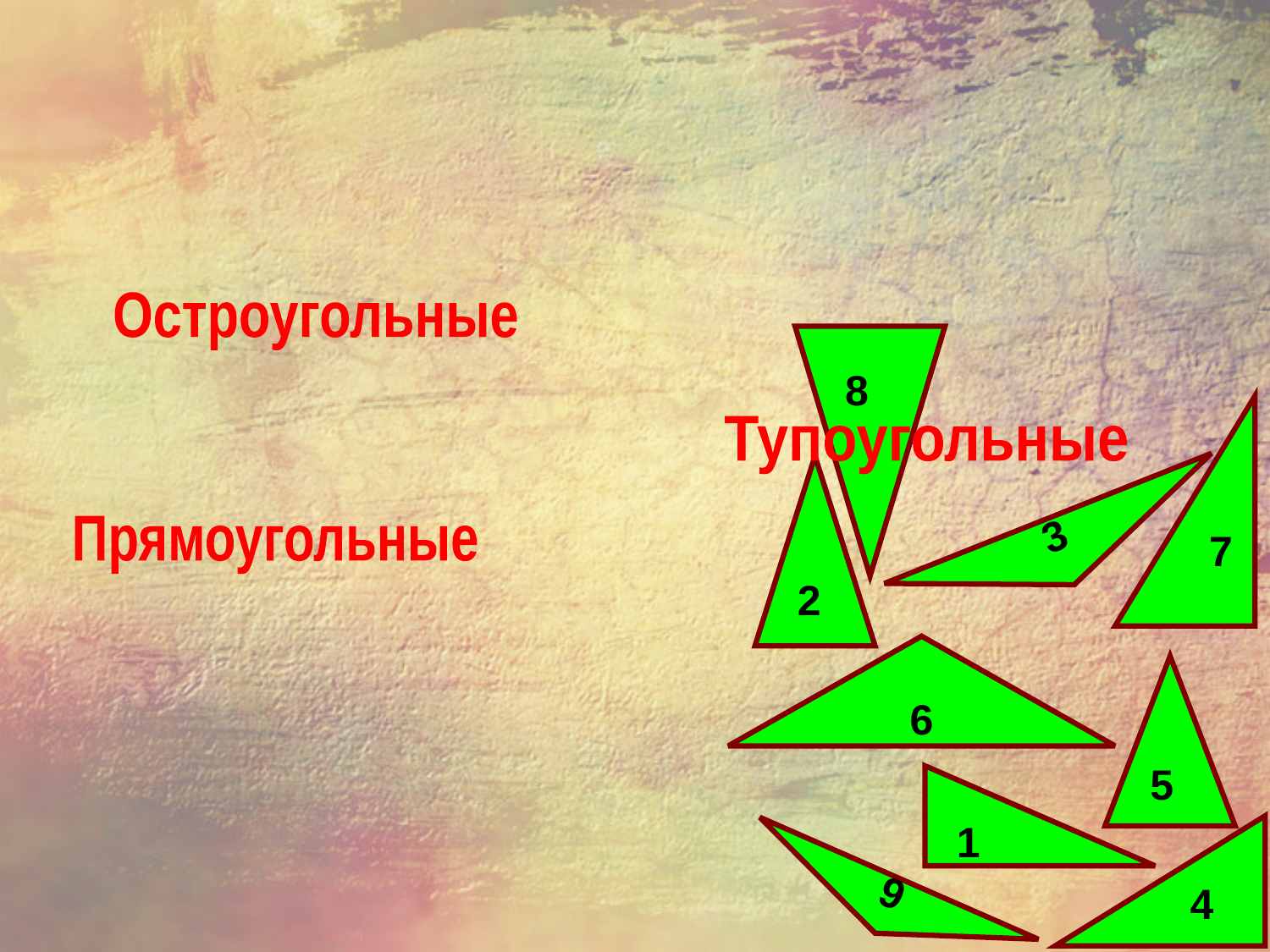

Остроугольные
8
Тупоугольные
7
2
Прямоугольные
3
6
5
1
4
9